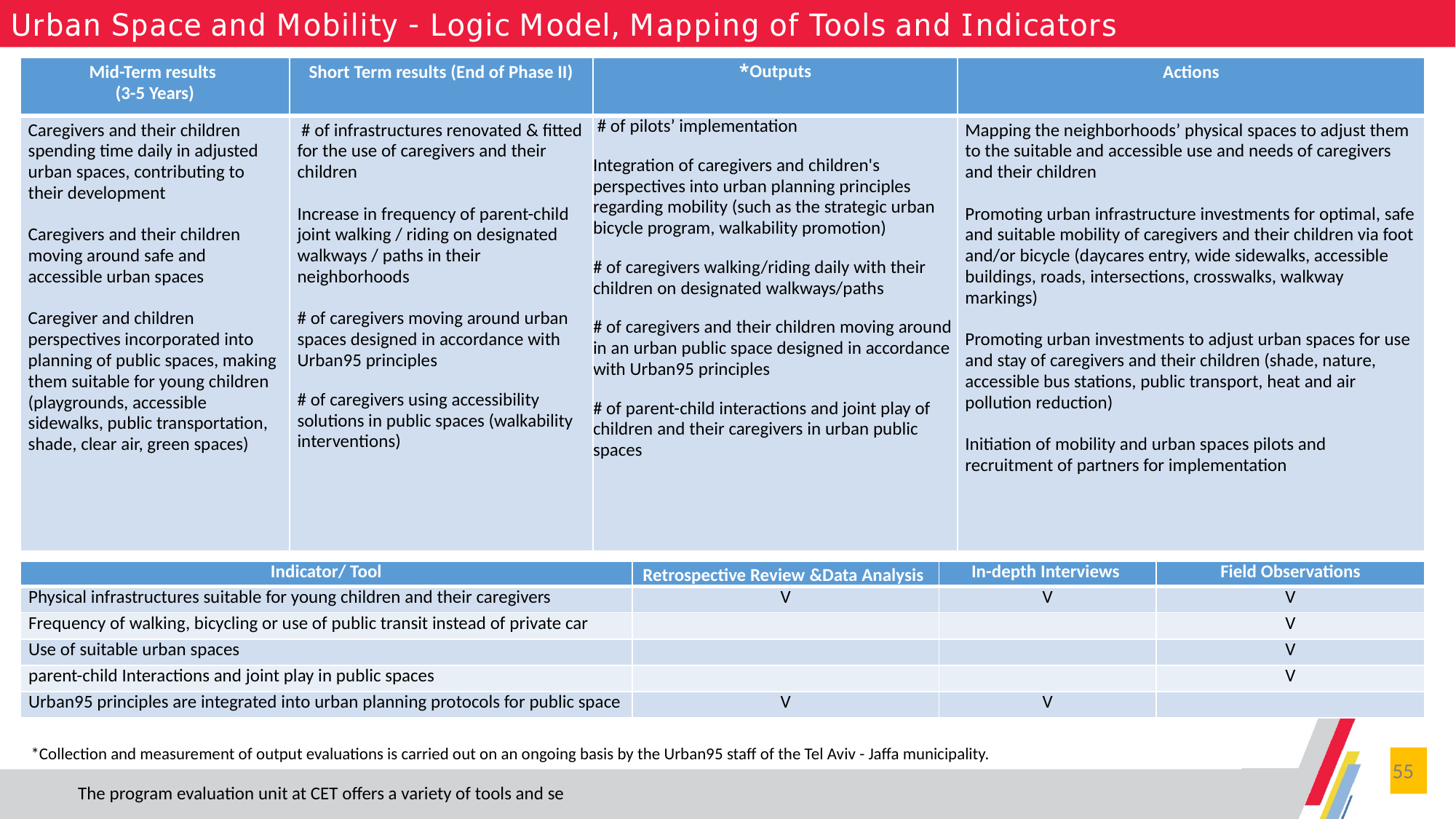

Urban Space and Mobility - Logic Model, Mapping of Tools and Indicators
| Mid-Term results (3-5 Years) | Short Term results (End of Phase II) | Outputs\* | Actions |
| --- | --- | --- | --- |
| Caregivers and their children spending time daily in adjusted urban spaces, contributing to their development   Caregivers and their children moving around safe and accessible urban spaces   Caregiver and children perspectives incorporated into planning of public spaces, making them suitable for young children (playgrounds, accessible sidewalks, public transportation, shade, clear air, green spaces) | # of infrastructures renovated & fitted for the use of caregivers and their children   Increase in frequency of parent-child joint walking / riding on designated walkways / paths in their neighborhoods   # of caregivers moving around urban spaces designed in accordance with Urban95 principles # of caregivers using accessibility solutions in public spaces (walkability interventions) | # of pilots’ implementation Integration of caregivers and children's perspectives into urban planning principles regarding mobility (such as the strategic urban bicycle program, walkability promotion) # of caregivers walking/riding daily with their children on designated walkways/paths # of caregivers and their children moving around in an urban public space designed in accordance with Urban95 principles # of parent-child interactions and joint play of children and their caregivers in urban public spaces | Mapping the neighborhoods’ physical spaces to adjust them to the suitable and accessible use and needs of caregivers and their children   Promoting urban infrastructure investments for optimal, safe and suitable mobility of caregivers and their children via foot and/or bicycle (daycares entry, wide sidewalks, accessible buildings, roads, intersections, crosswalks, walkway markings)   Promoting urban investments to adjust urban spaces for use and stay of caregivers and their children (shade, nature, accessible bus stations, public transport, heat and air pollution reduction)   Initiation of mobility and urban spaces pilots and recruitment of partners for implementation |
| Indicator/ Tool | Retrospective Review &Data Analysis | In-depth Interviews | Field Observations |
| --- | --- | --- | --- |
| Physical infrastructures suitable for young children and their caregivers | V | V | V |
| Frequency of walking, bicycling or use of public transit instead of private car |  |  | V |
| Use of suitable urban spaces |  |  | V |
| parent-child Interactions and joint play in public spaces |  |  | V |
| Urban95 principles are integrated into urban planning protocols for public space | V | V |  |
*Collection and measurement of output evaluations is carried out on an ongoing basis by the Urban95 staff of the Tel Aviv - Jaffa municipality.
55